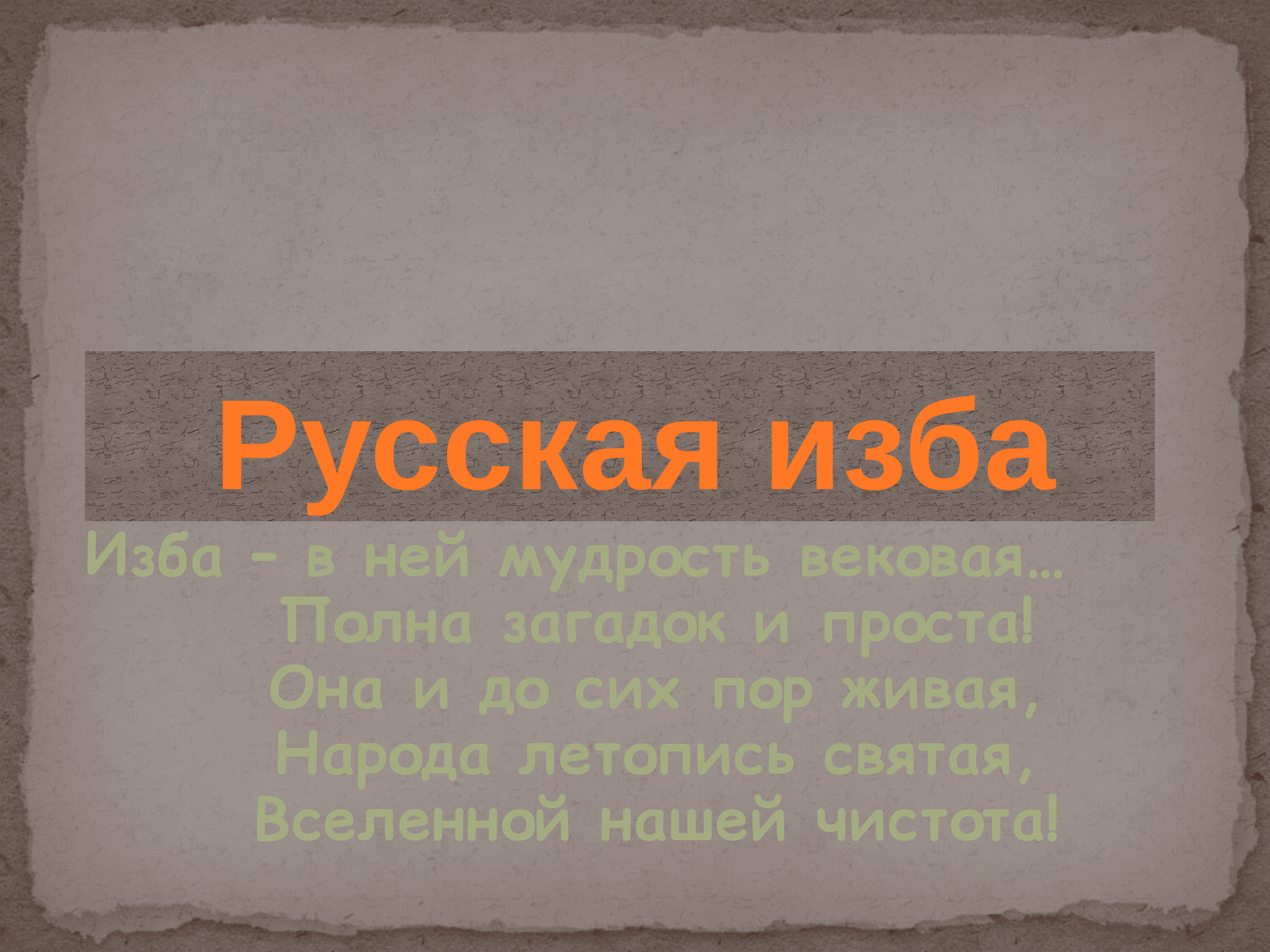

# Русская изба
Изба – в ней мудрость вековая…
      Полна загадок и проста!
      Она и до сих пор живая,
      Народа летопись святая,
      Вселенной нашей чистота!